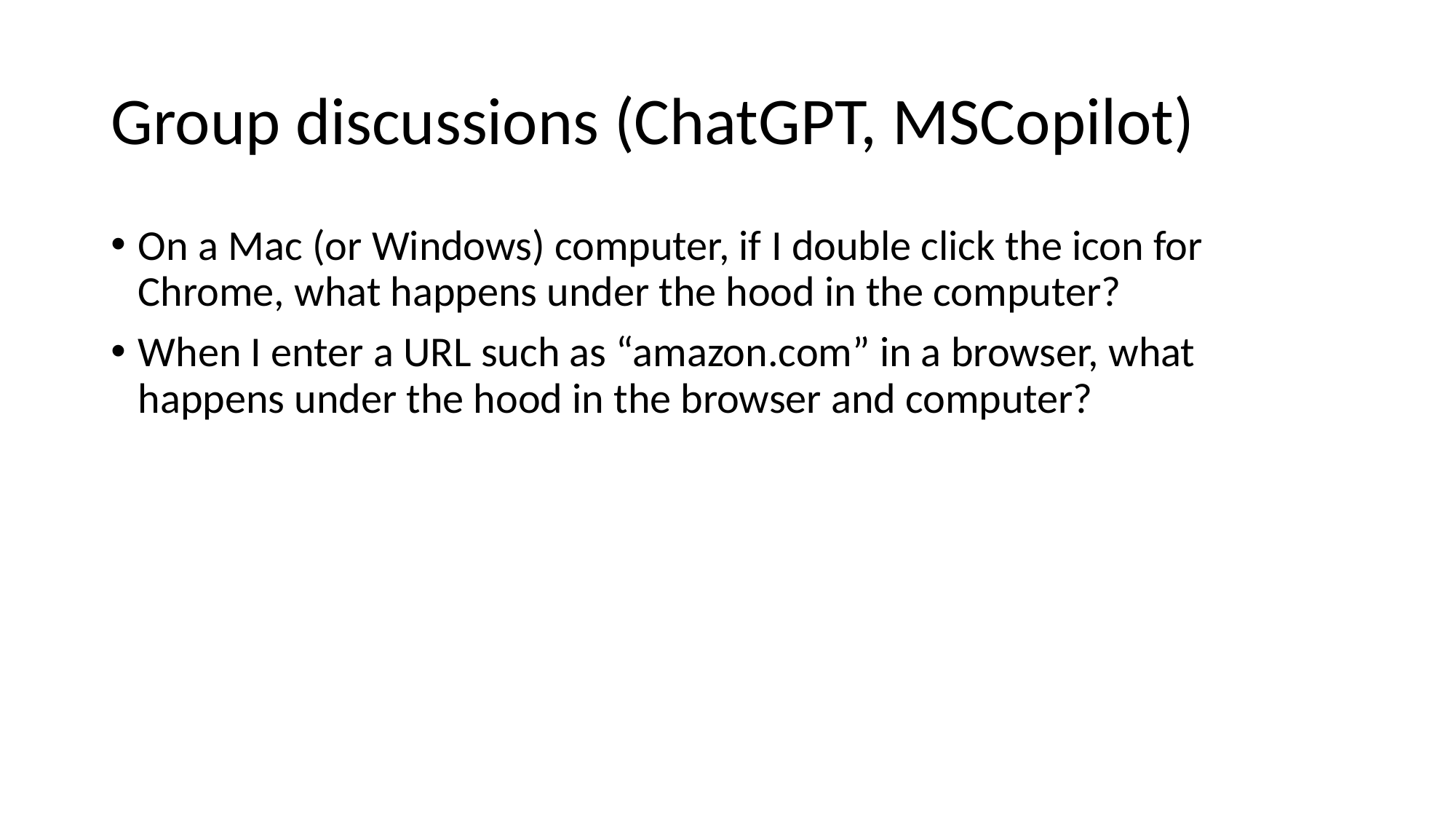

# Group discussions (ChatGPT, MSCopilot)
On a Mac (or Windows) computer, if I double click the icon for Chrome, what happens under the hood in the computer?
When I enter a URL such as “amazon.com” in a browser, what happens under the hood in the browser and computer?